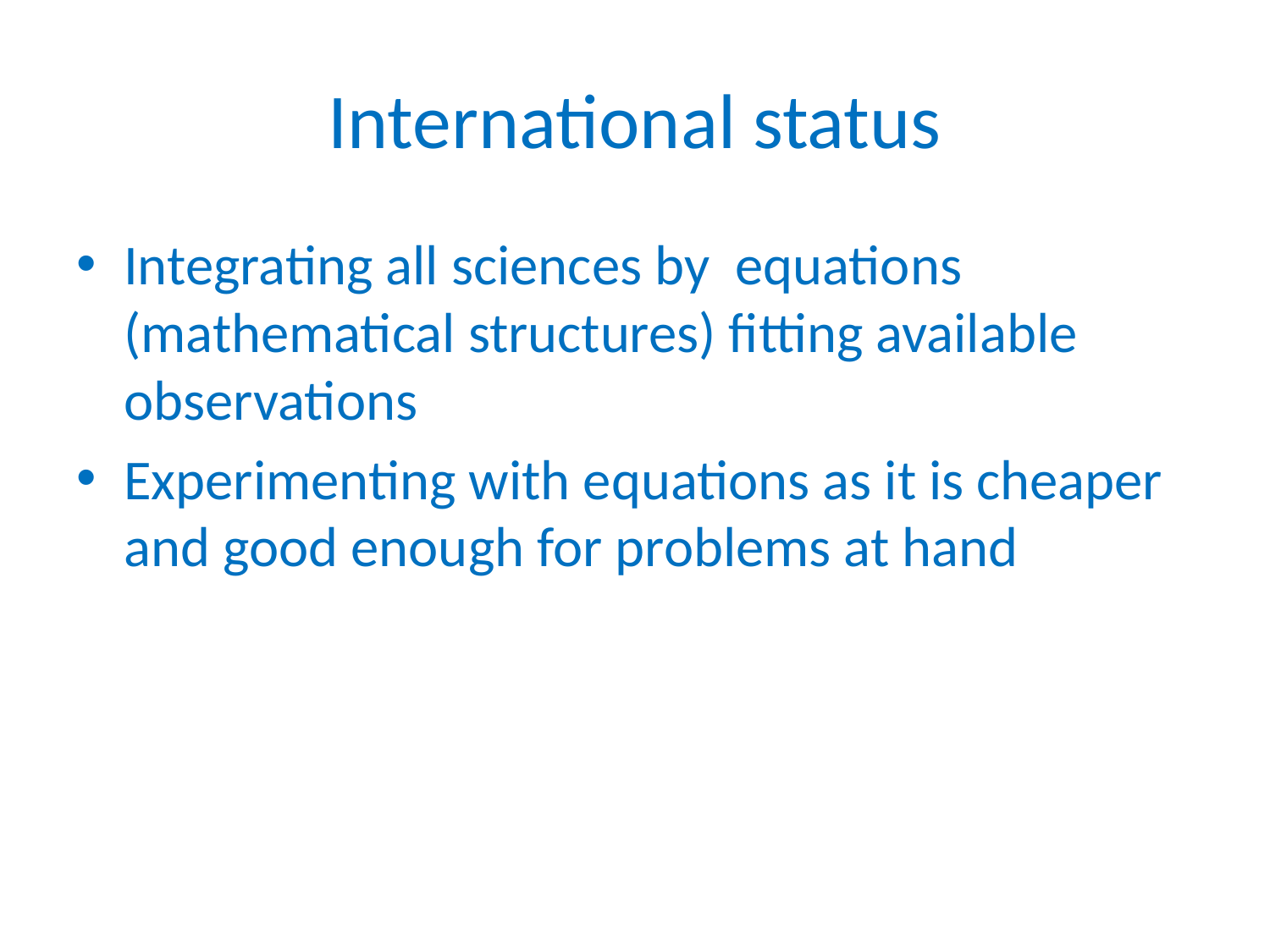

# International status
Integrating all sciences by  equations (mathematical structures) fitting available observations
Experimenting with equations as it is cheaper and good enough for problems at hand